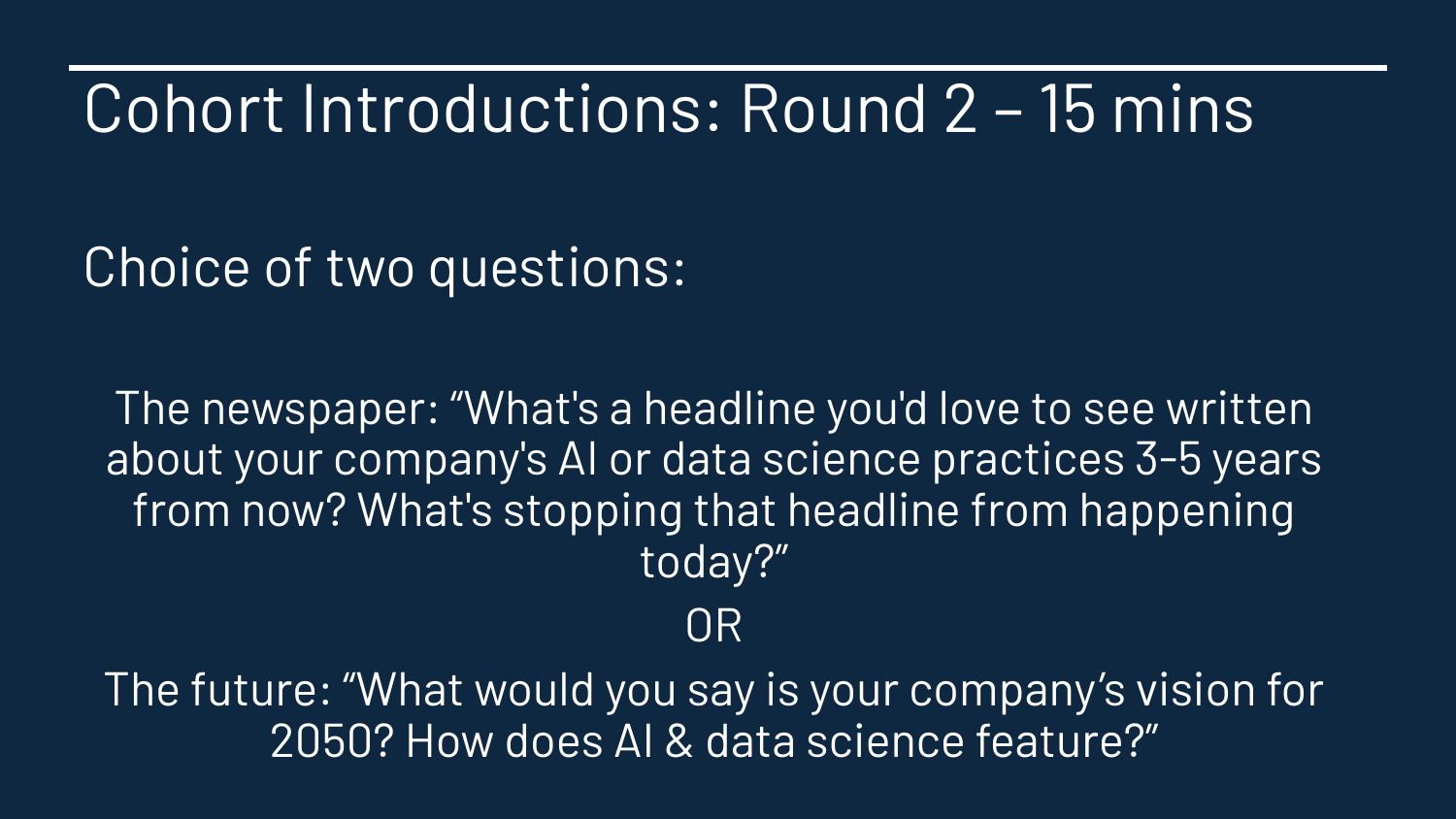

Cohort Introductions: Round 2 – 15 mins
Choice of two questions:

The newspaper: “What's a headline you'd love to see written about your company's AI or data science practices 3-5 years from now? What's stopping that headline from happening today?”
OR
The future: “What would you say is your company’s vision for 2050? How does AI & data science feature?”